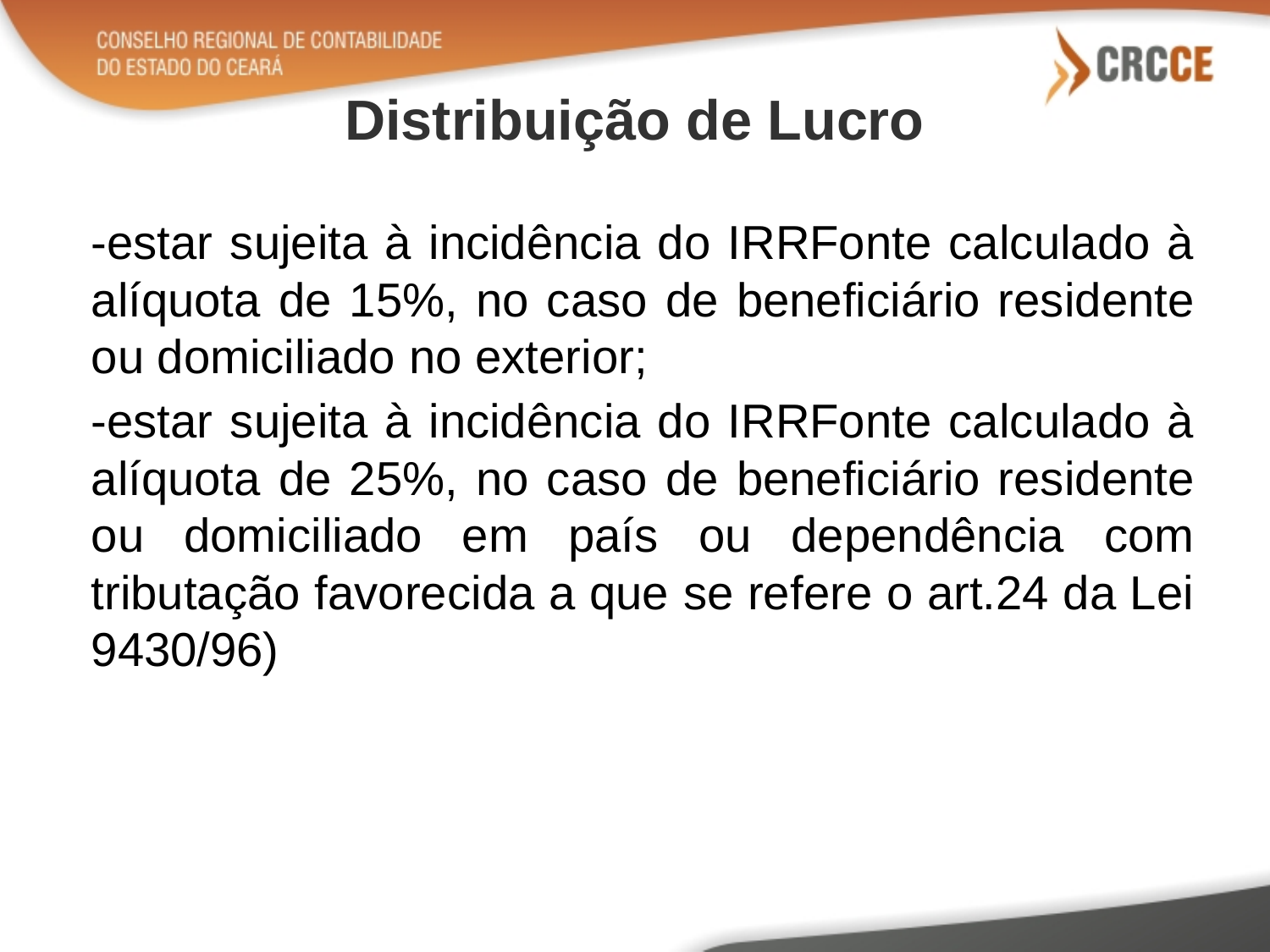

# Distribuição de Lucro
-estar sujeita à incidência do IRRFonte calculado à alíquota de 15%, no caso de beneficiário residente ou domiciliado no exterior;
-estar sujeita à incidência do IRRFonte calculado à alíquota de 25%, no caso de beneficiário residente ou domiciliado em país ou dependência com tributação favorecida a que se refere o art.24 da Lei 9430/96)